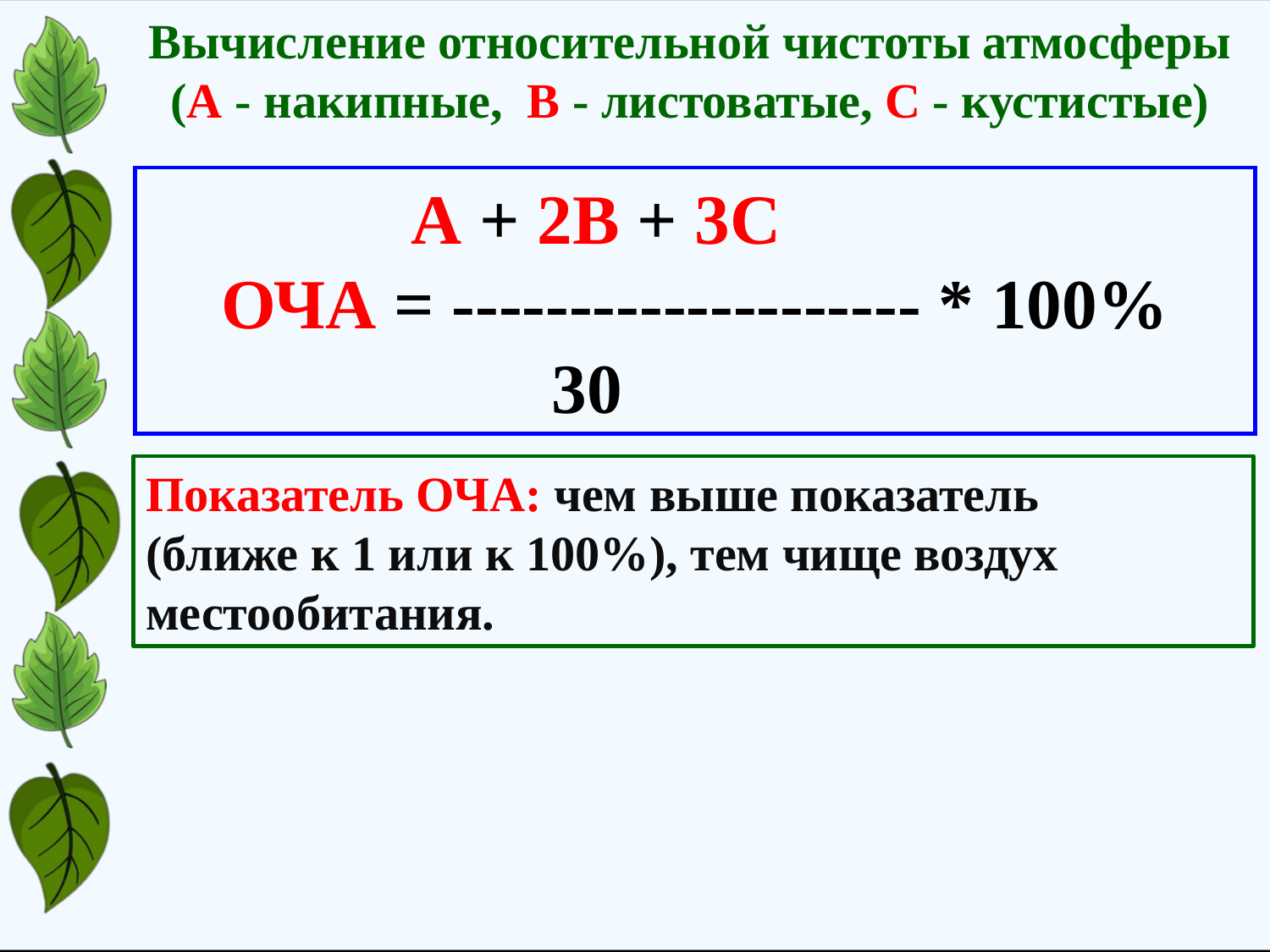

Вычисление относительной чистоты атмосферы
(А - накипные,  В - листоватые, С - кустистые)
               А + 2В + 3С
ОЧА = -------------------- * 100%
                       30
Показатель ОЧА: чем выше показатель
(ближе к 1 или к 100%), тем чище воздух местообитания.